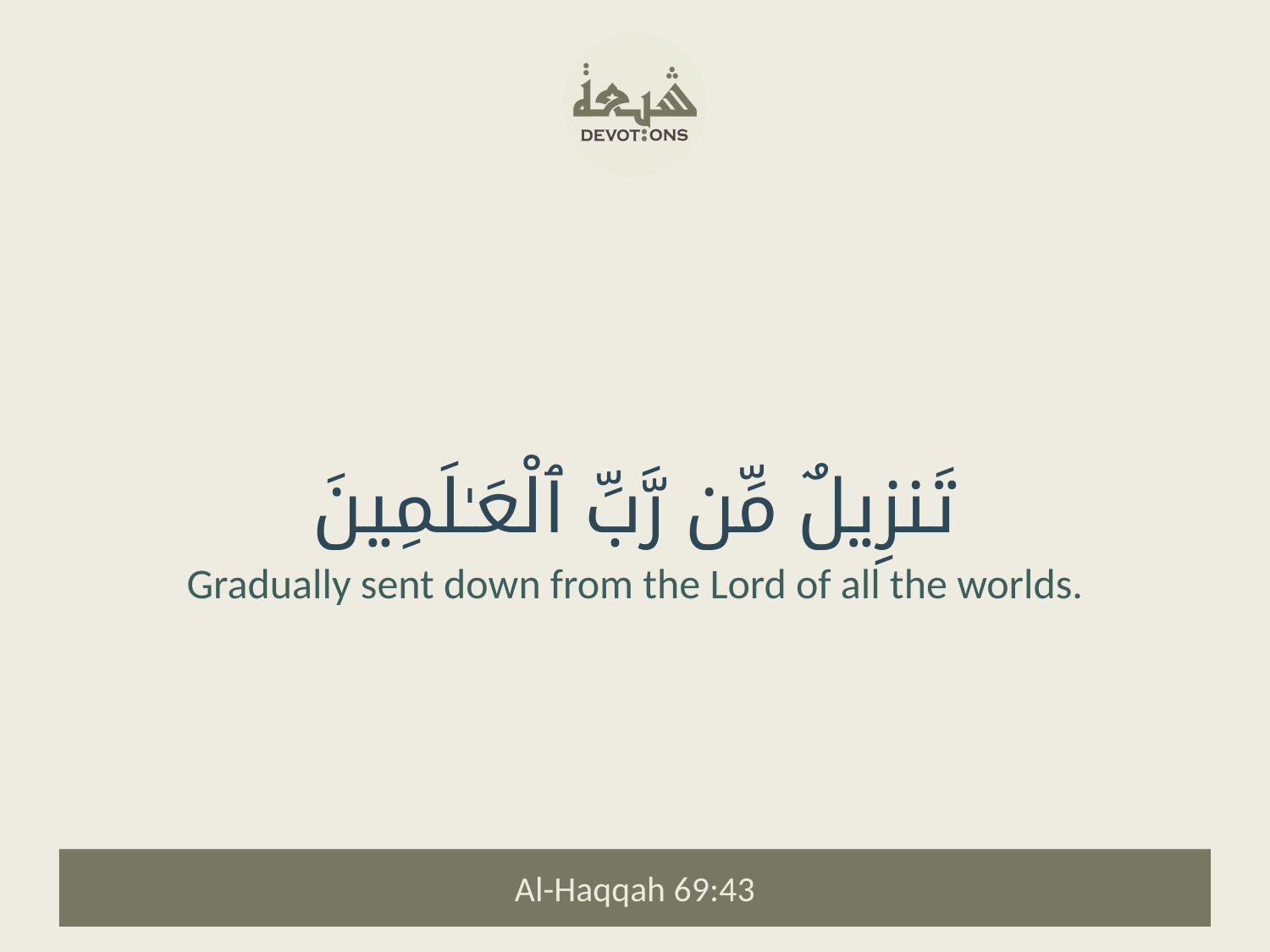

تَنزِيلٌ مِّن رَّبِّ ٱلْعَـٰلَمِينَ
Gradually sent down from the Lord of all the worlds.
Al-Haqqah 69:43